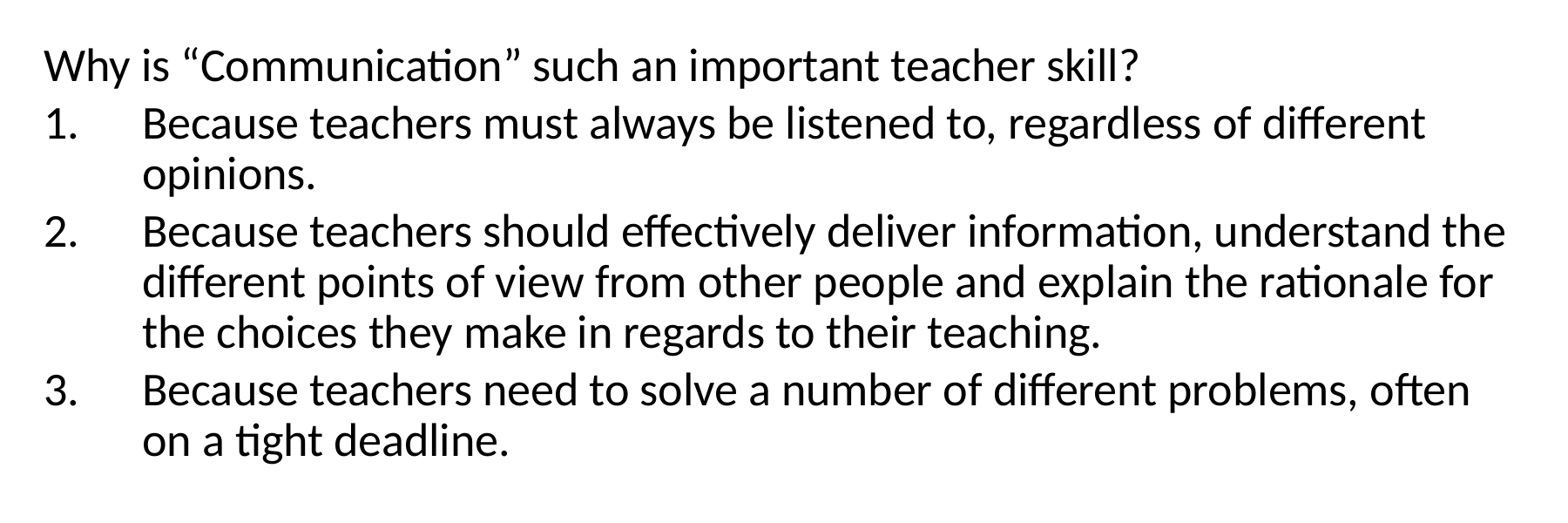

Why is “Communication” such an important teacher skill?
Because teachers must always be listened to, regardless of different opinions.
Because teachers should effectively deliver information, understand the different points of view from other people and explain the rationale for the choices they make in regards to their teaching.
Because teachers need to solve a number of different problems, often on a tight deadline.